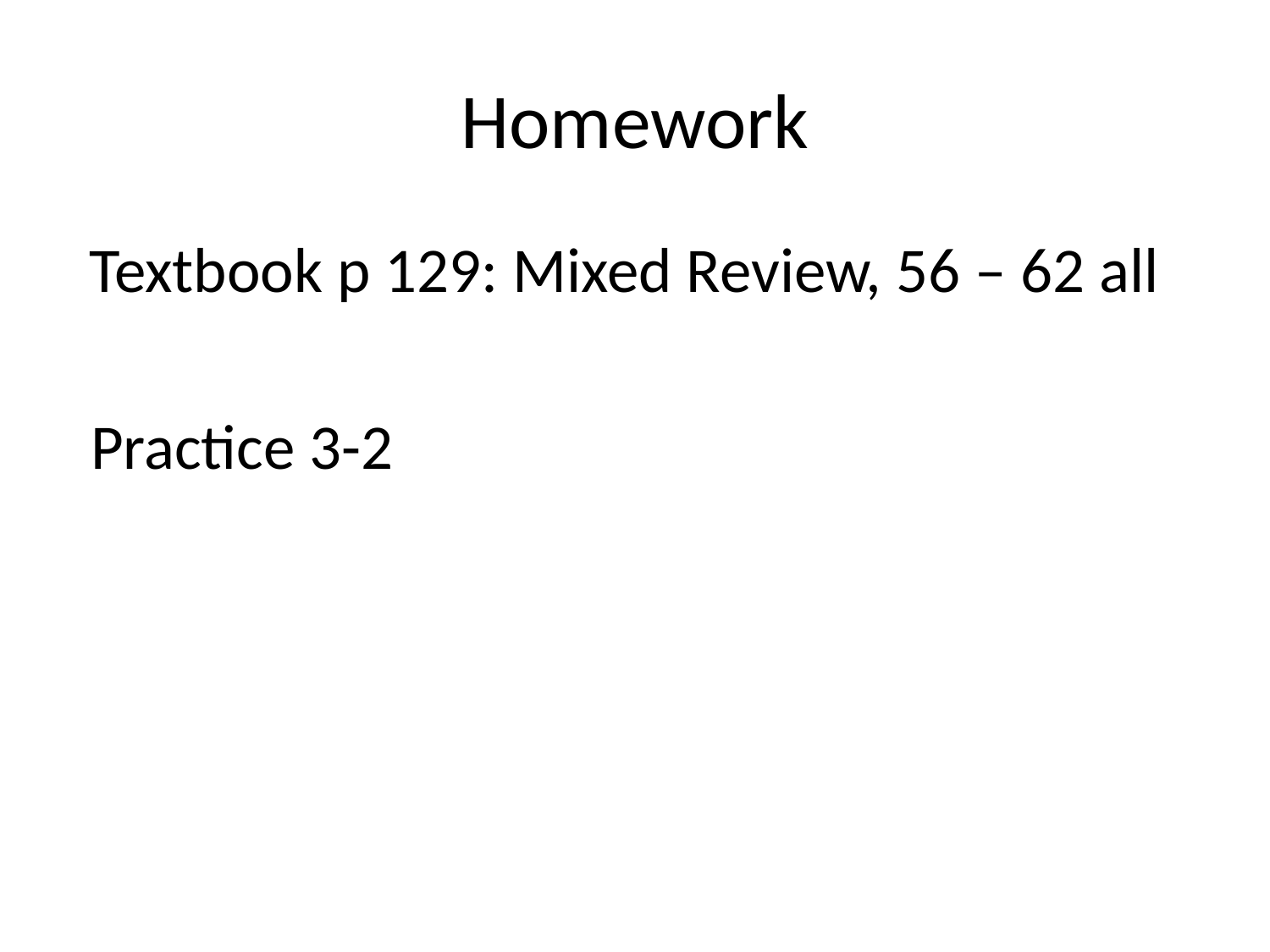

# Homework
 Textbook p 129: Mixed Review, 56 – 62 all

 Practice 3-2